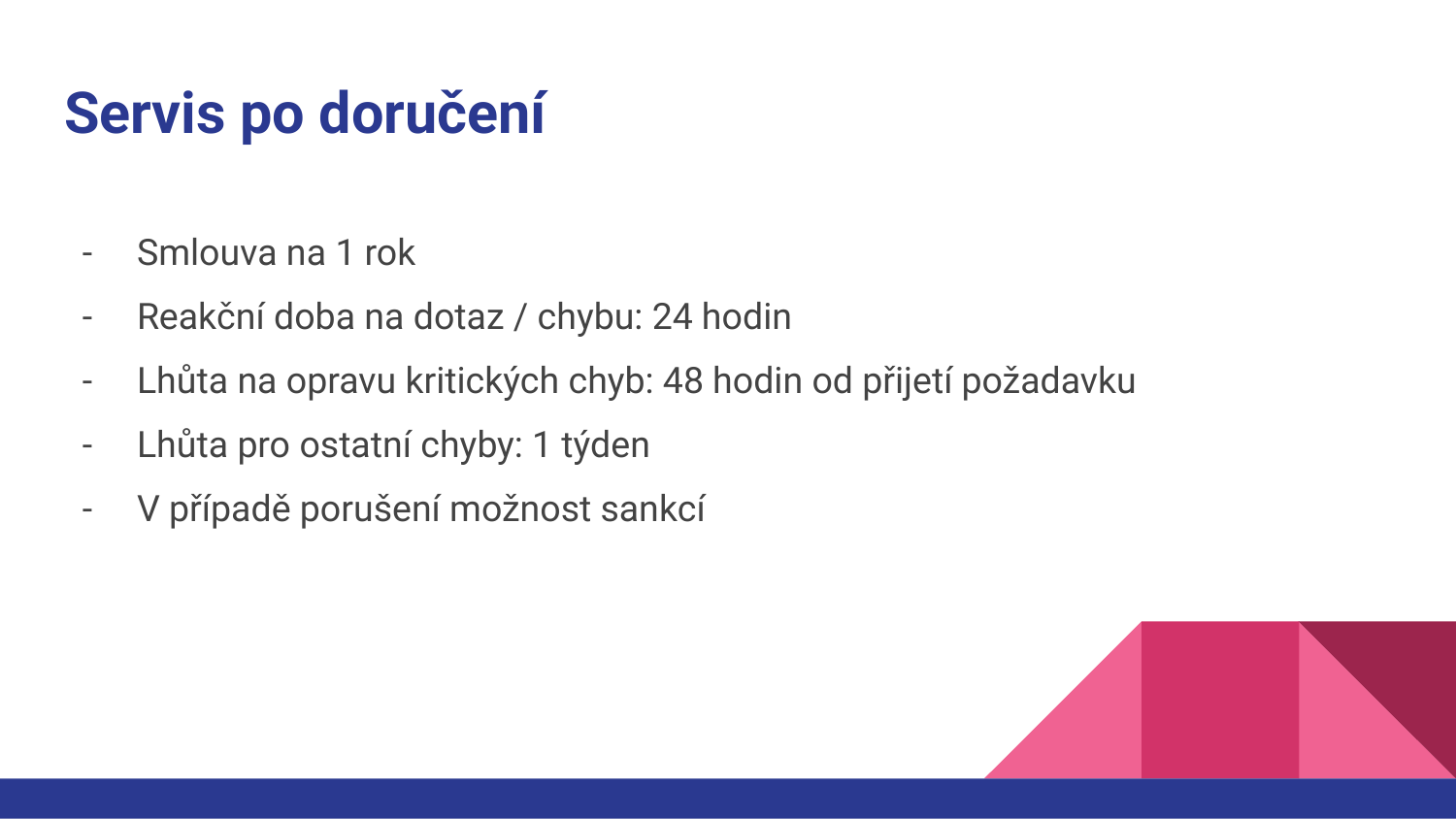

# Servis po doručení
Smlouva na 1 rok
Reakční doba na dotaz / chybu: 24 hodin
Lhůta na opravu kritických chyb: 48 hodin od přijetí požadavku
Lhůta pro ostatní chyby: 1 týden
V případě porušení možnost sankcí